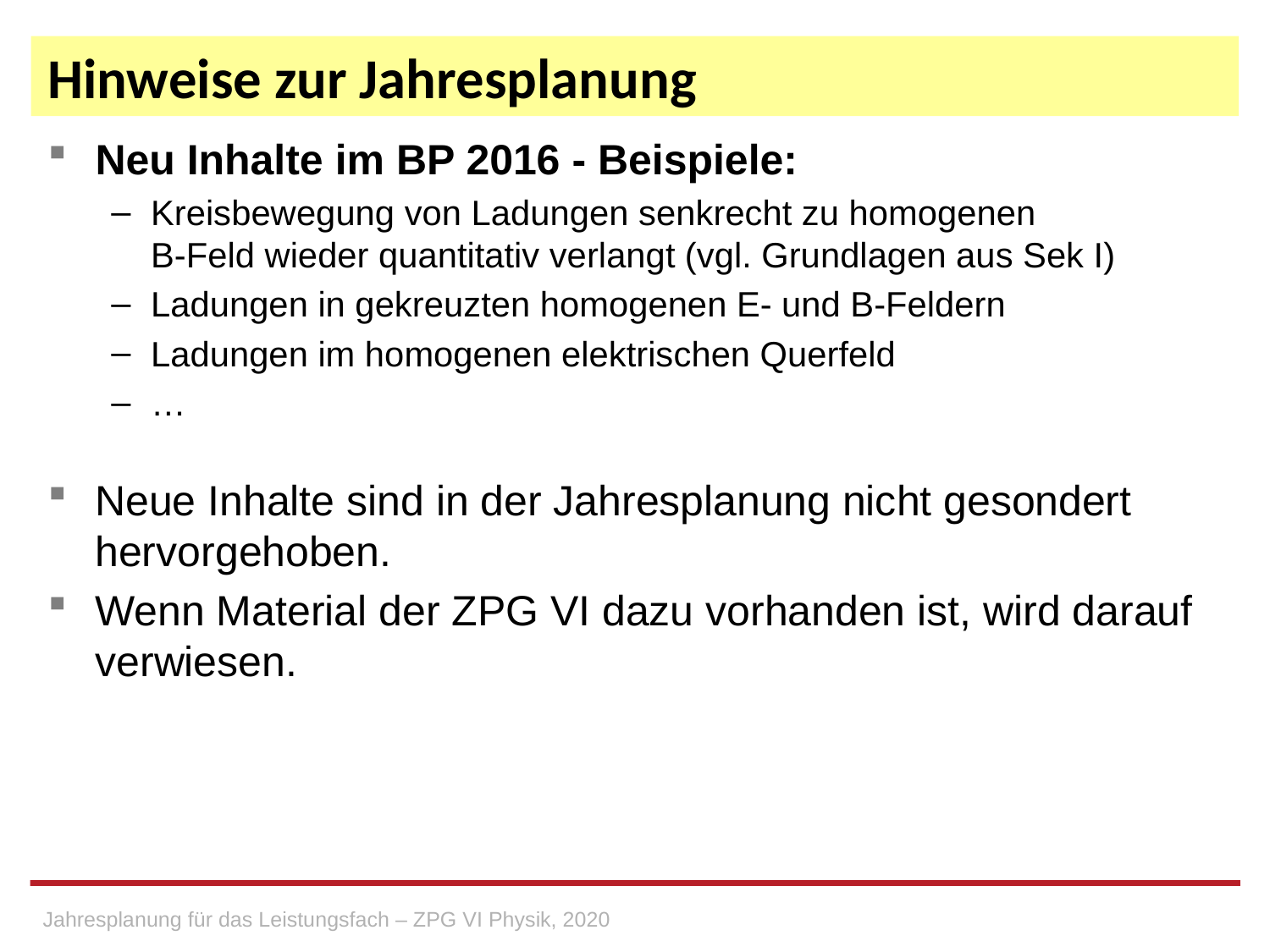

# Hinweise zur Jahresplanung
Neu Inhalte im BP 2016 - Beispiele:
Kreisbewegung von Ladungen senkrecht zu homogenen
B-Feld wieder quantitativ verlangt (vgl. Grundlagen aus Sek I)
Ladungen in gekreuzten homogenen E- und B-Feldern
Ladungen im homogenen elektrischen Querfeld
…
Neue Inhalte sind in der Jahresplanung nicht gesondert hervorgehoben.
Wenn Material der ZPG VI dazu vorhanden ist, wird darauf verwiesen.

Jahresplanung für das Leistungsfach – ZPG VI Physik, 2020